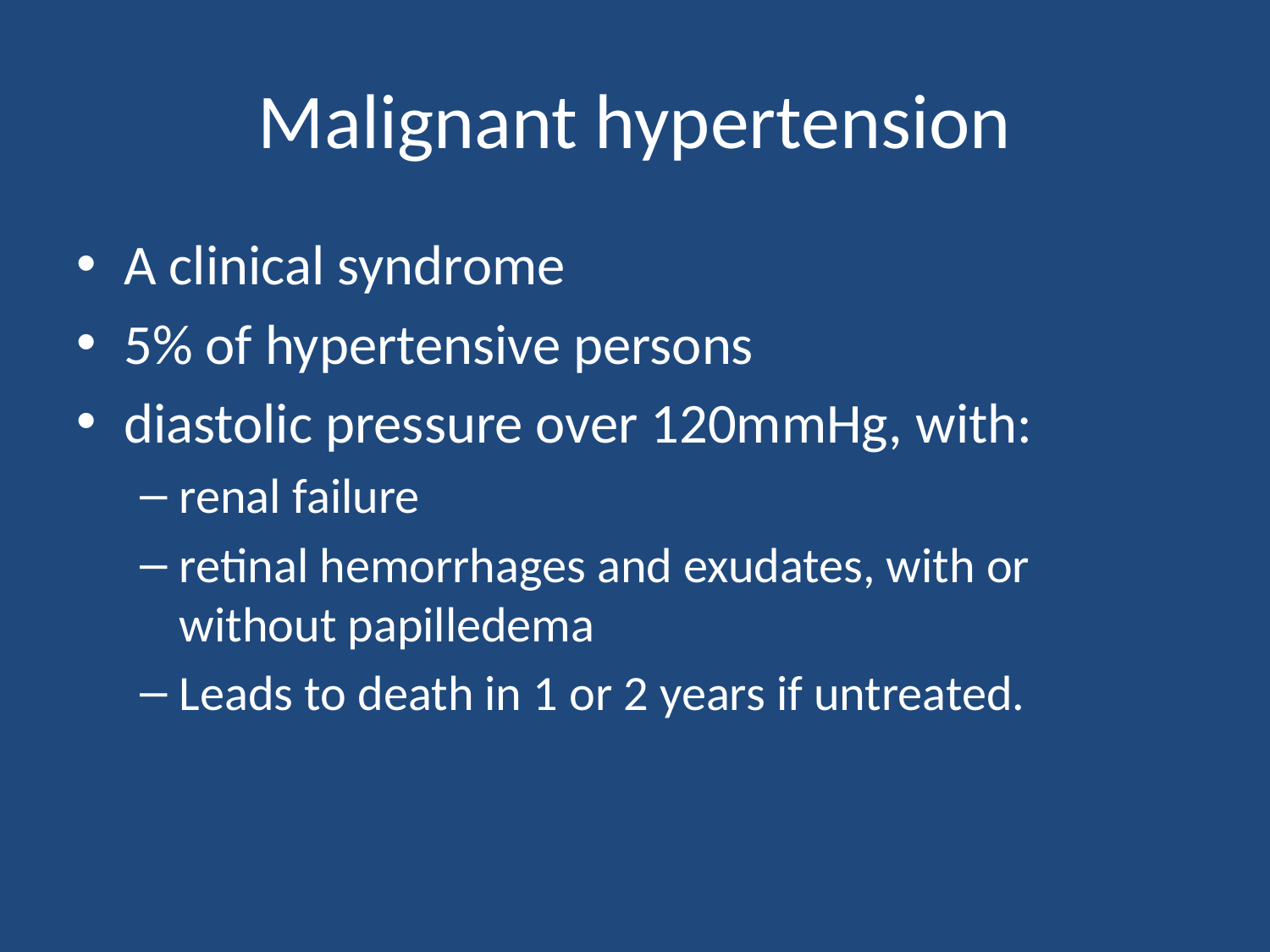

# Malignant hypertension
A clinical syndrome
5% of hypertensive persons
diastolic pressure over 120mmHg, with:
renal failure
retinal hemorrhages and exudates, with or without papilledema
Leads to death in 1 or 2 years if untreated.